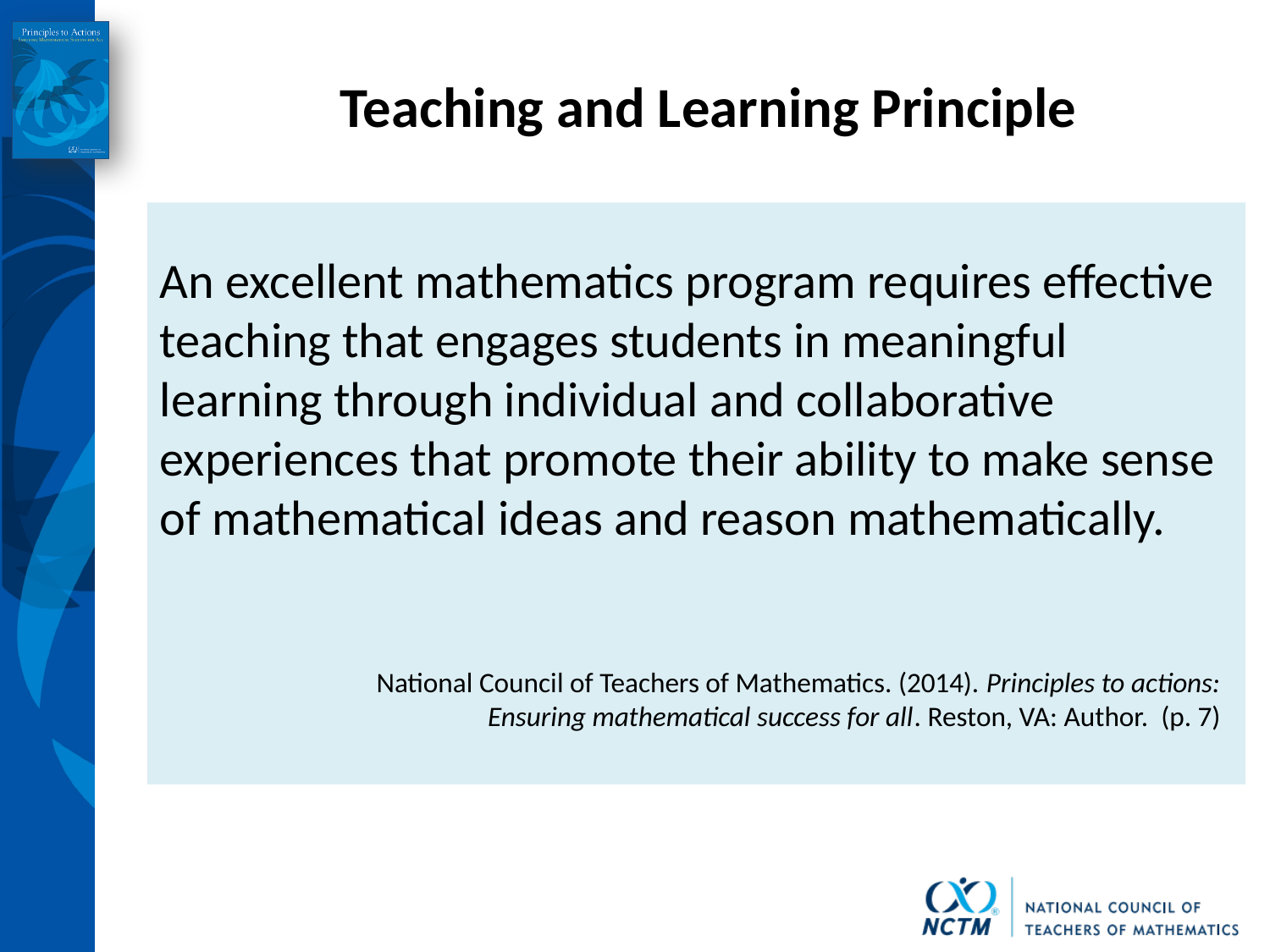

Teaching and Learning Principle

An excellent mathematics program requires effective teaching that engages students in meaningful learning through individual and collaborative experiences that promote their ability to make sense of mathematical ideas and reason mathematically.
National Council of Teachers of Mathematics. (2014). Principles to actions: Ensuring mathematical success for all. Reston, VA: Author.  (p. 7)